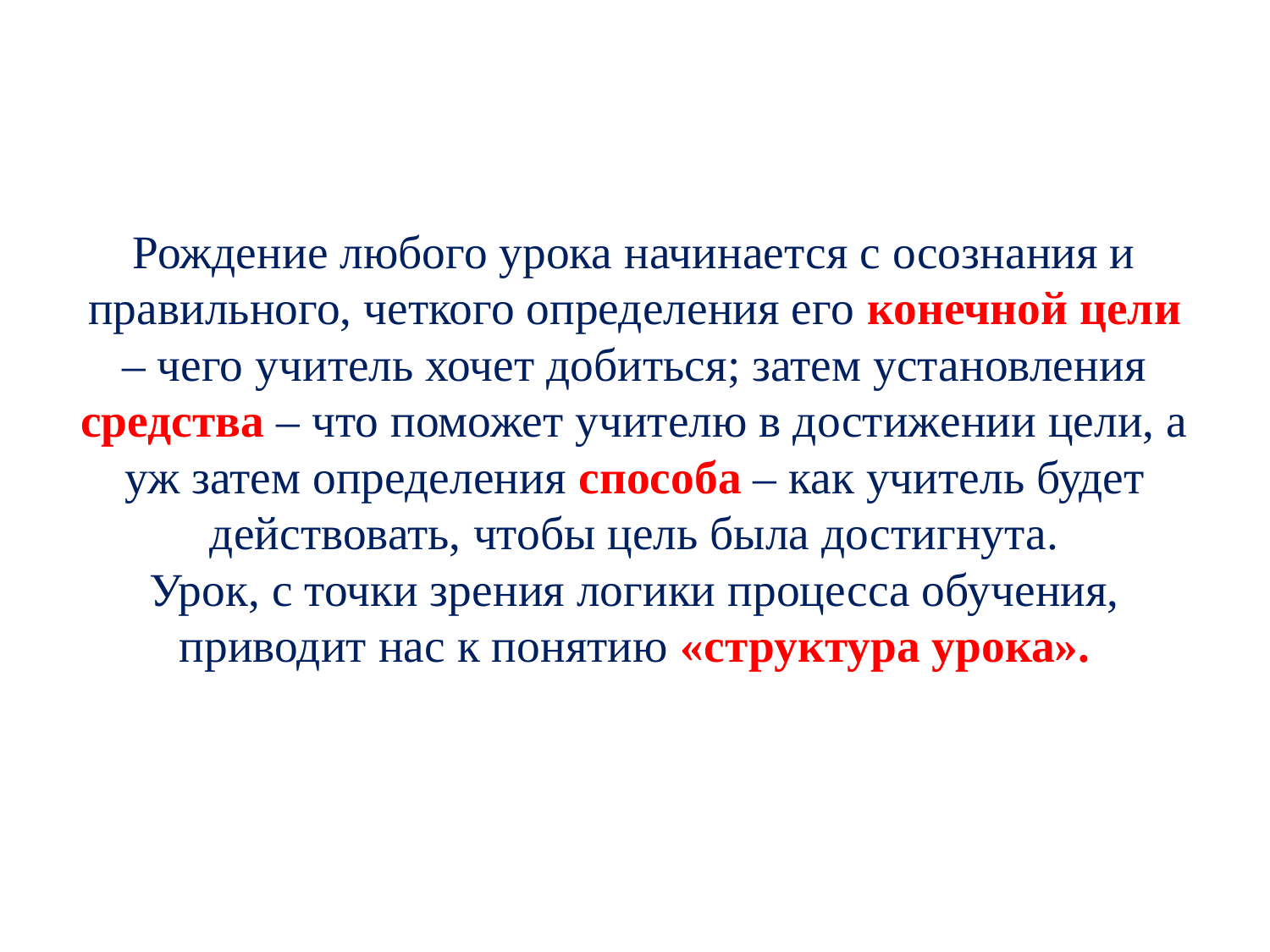

# Рождение любого урока начинается с осознания и правильного, четкого определения его конечной цели – чего учитель хочет добиться; затем установления средства – что поможет учителю в достижении цели, а уж затем определения способа – как учитель будет действовать, чтобы цель была достигнута. Урок, с точки зрения логики процесса обучения, приводит нас к понятию «структура урока».